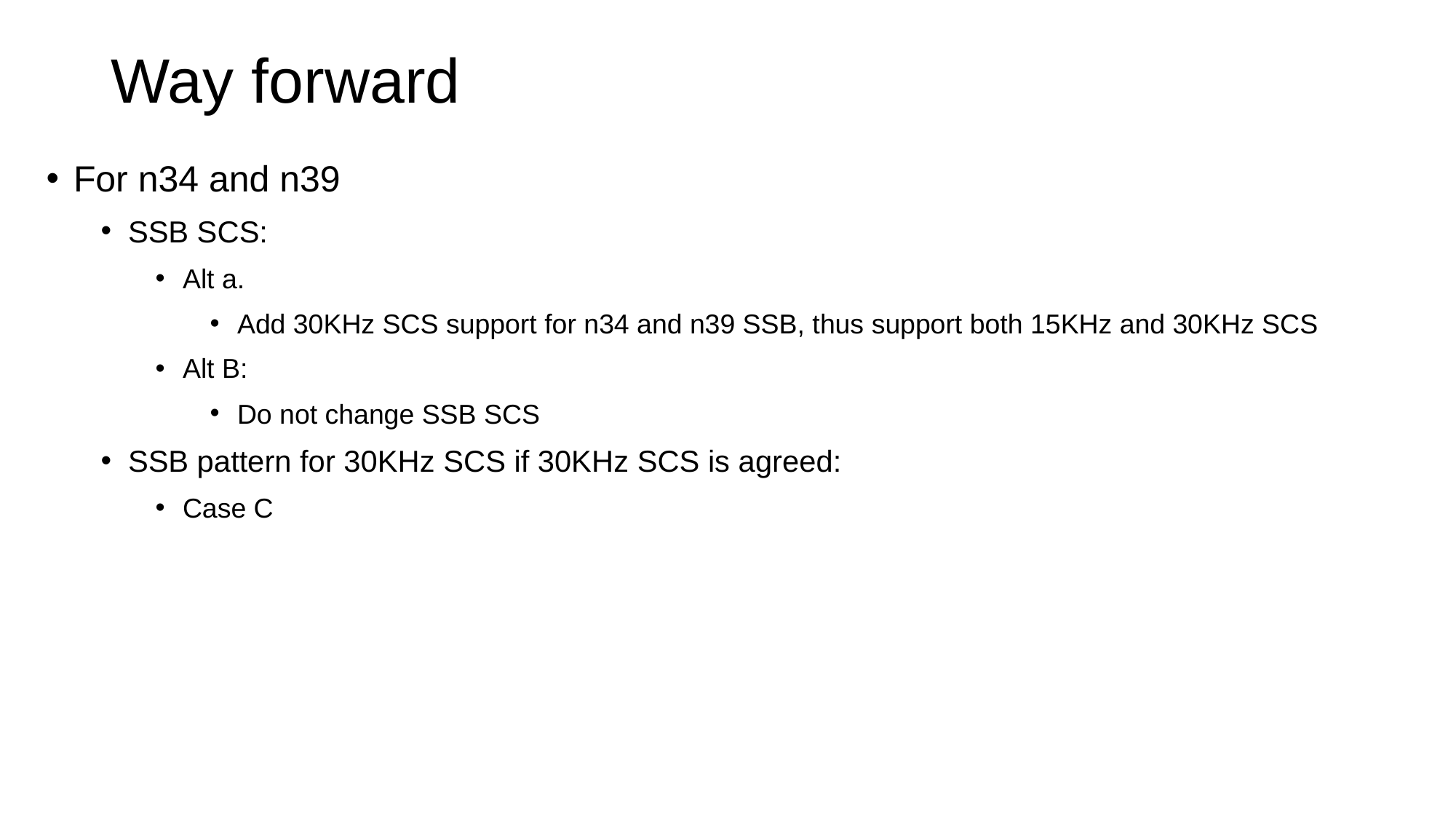

# Way forward
For n34 and n39
SSB SCS:
Alt a.
Add 30KHz SCS support for n34 and n39 SSB, thus support both 15KHz and 30KHz SCS
Alt B:
Do not change SSB SCS
SSB pattern for 30KHz SCS if 30KHz SCS is agreed:
Case C